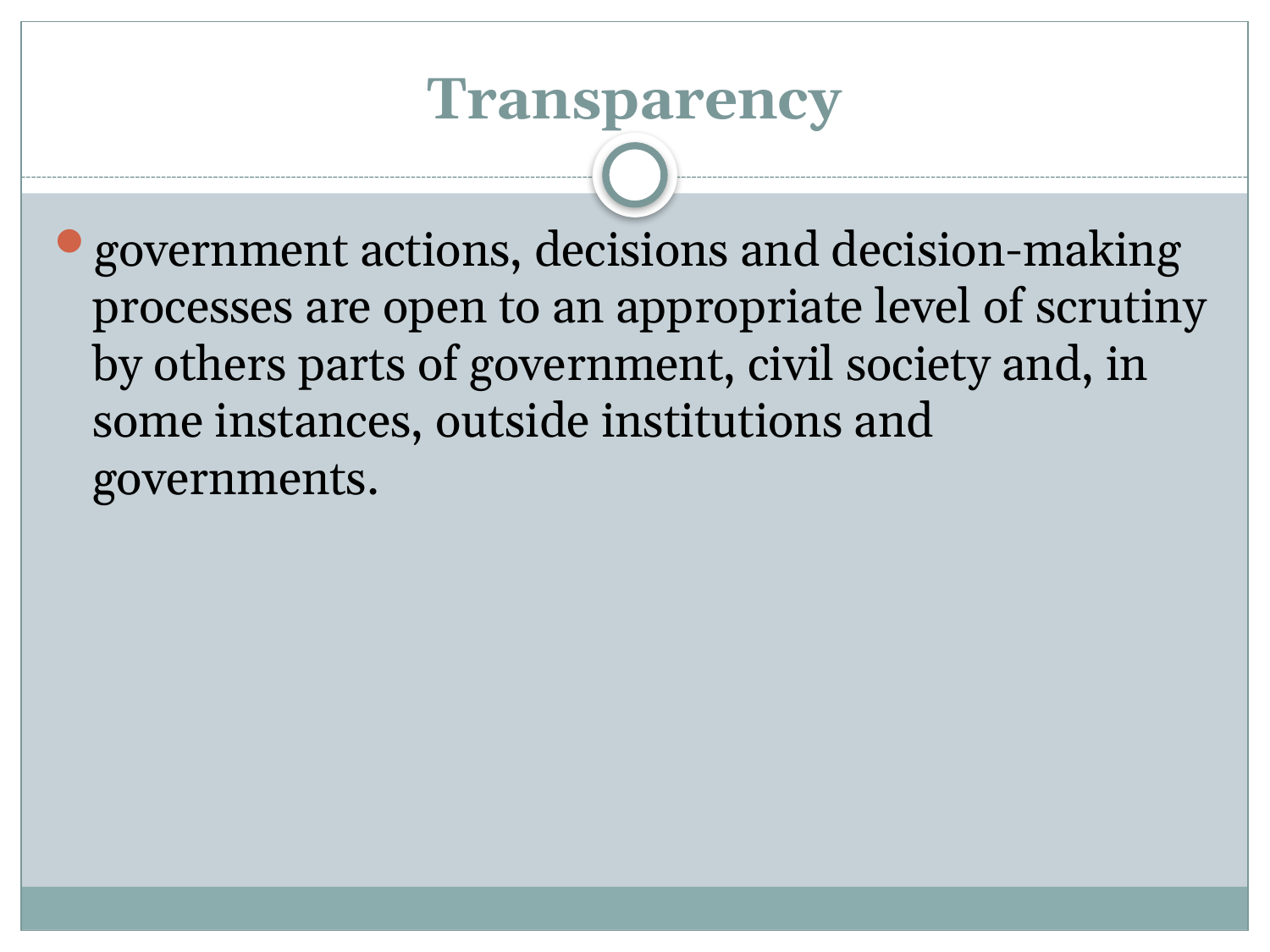

# Transparency
government actions, decisions and decision-making processes are open to an appropriate level of scrutiny by others parts of government, civil society and, in some instances, outside institutions and governments.